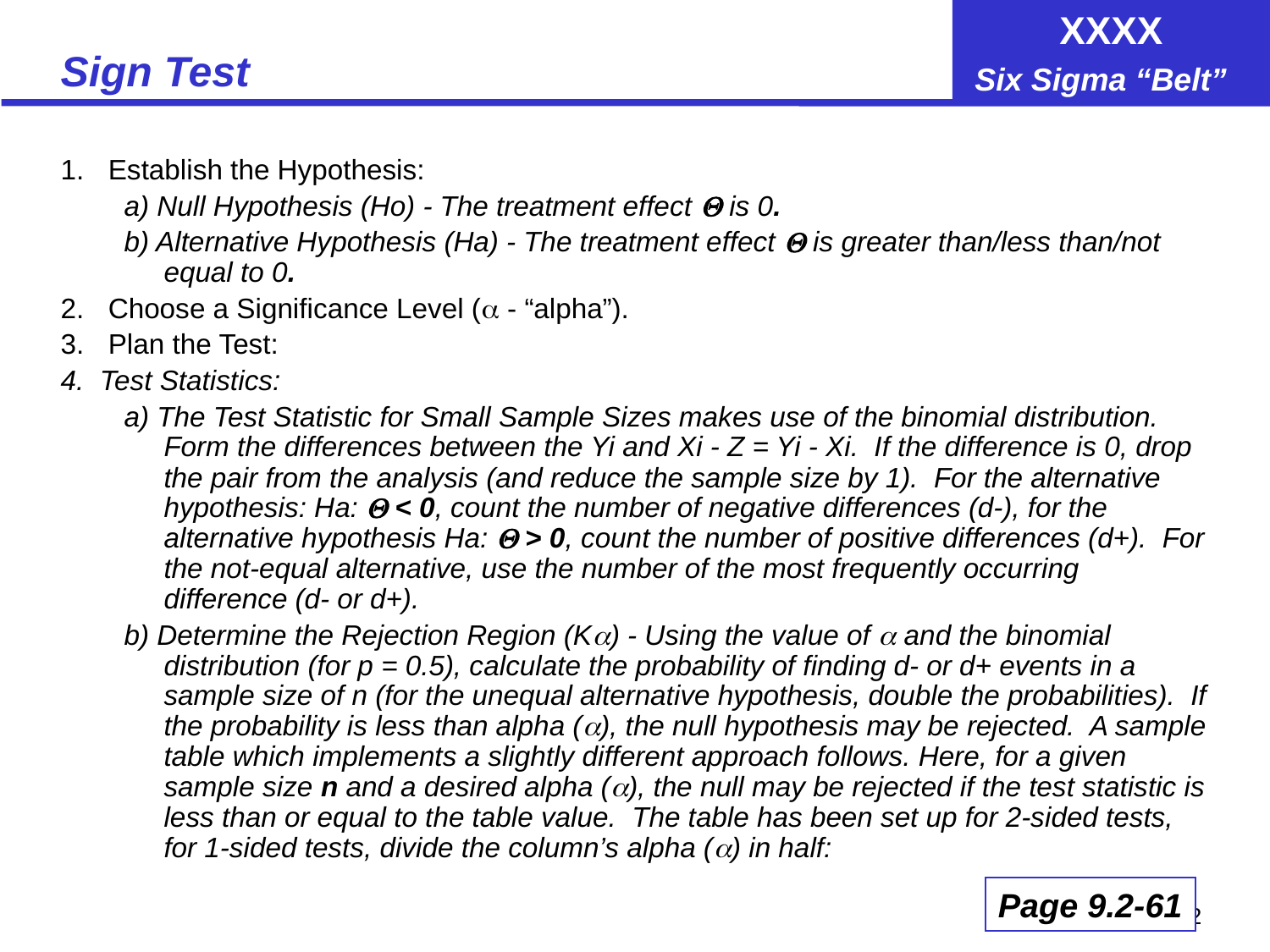

# Sign Test
1.	Establish the Hypothesis:
a) Null Hypothesis (Ho) - The treatment effect Θ is 0.
b) Alternative Hypothesis (Ha) - The treatment effect Θ is greater than/less than/not equal to 0.
2.	Choose a Significance Level (α - “alpha”).
3.	Plan the Test:
4.  Test Statistics:
a) The Test Statistic for Small Sample Sizes makes use of the binomial distribution.  Form the differences between the Yi and Xi - Z = Yi - Xi.  If the difference is 0, drop the pair from the analysis (and reduce the sample size by 1).  For the alternative hypothesis: Ha: Θ < 0, count the number of negative differences (d-), for the alternative hypothesis Ha: Θ > 0, count the number of positive differences (d+).  For the not-equal alternative, use the number of the most frequently occurring difference (d- or d+).
b) Determine the Rejection Region (Kα) - Using the value of α and the binomial distribution (for p = 0.5), calculate the probability of finding d- or d+ events in a sample size of n (for the unequal alternative hypothesis, double the probabilities).  If the probability is less than alpha (α), the null hypothesis may be rejected.  A sample table which implements a slightly different approach follows. Here, for a given sample size n and a desired alpha (α), the null may be rejected if the test statistic is less than or equal to the table value.  The table has been set up for 2-sided tests, for 1-sided tests, divide the column’s alpha (α) in half:
Page 9.2-61